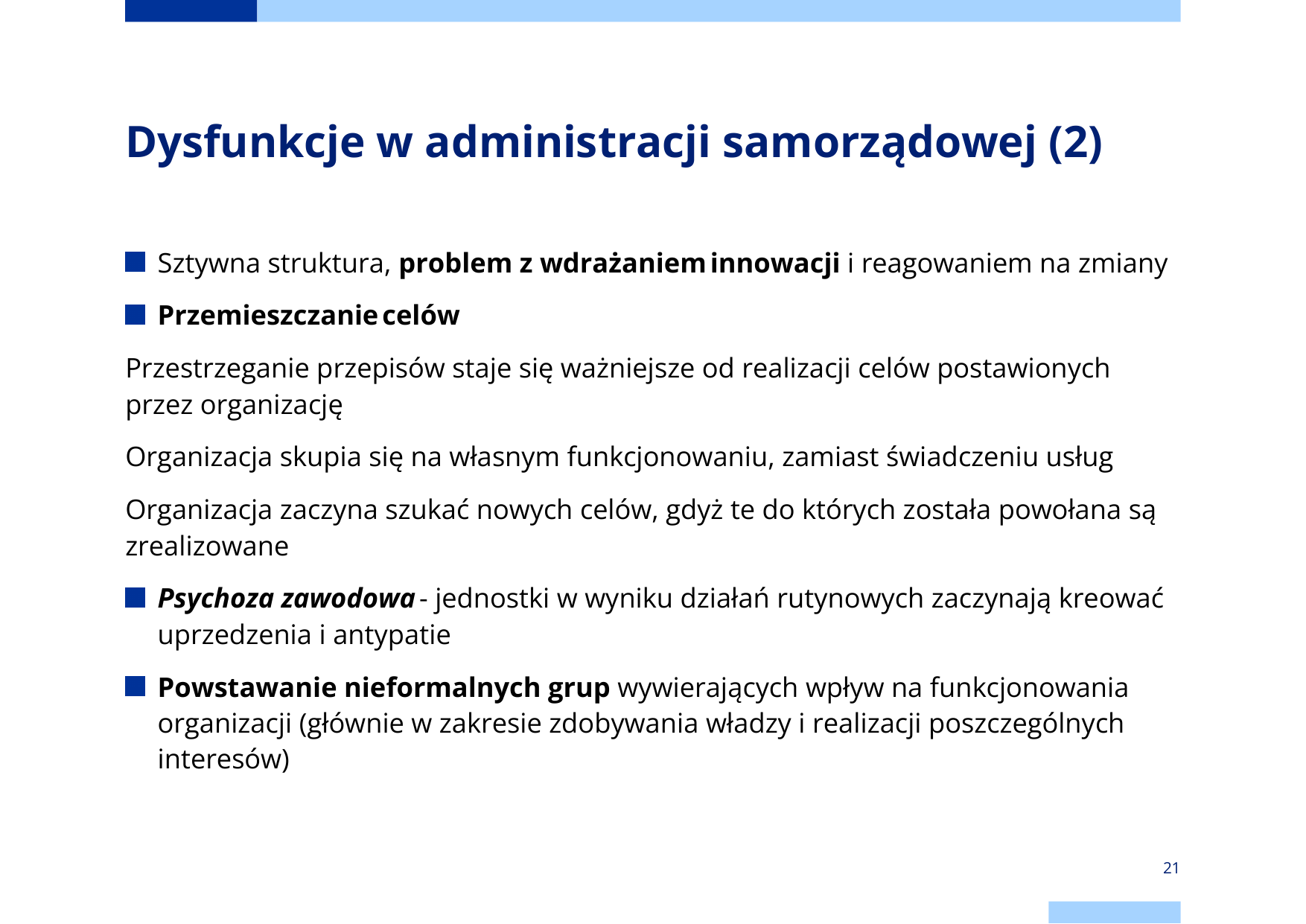

# Dysfunkcje w administracji samorządowej (2)
Sztywna struktura, problem z wdrażaniem innowacji i reagowaniem na zmiany
Przemieszczanie celów
Przestrzeganie przepisów staje się ważniejsze od realizacji celów postawionych przez organizację
Organizacja skupia się na własnym funkcjonowaniu, zamiast świadczeniu usług
Organizacja zaczyna szukać nowych celów, gdyż te do których została powołana są zrealizowane
Psychoza zawodowa - jednostki w wyniku działań rutynowych zaczynają kreować uprzedzenia i antypatie
Powstawanie nieformalnych grup wywierających wpływ na funkcjonowania organizacji (głównie w zakresie zdobywania władzy i realizacji poszczególnych interesów)

21